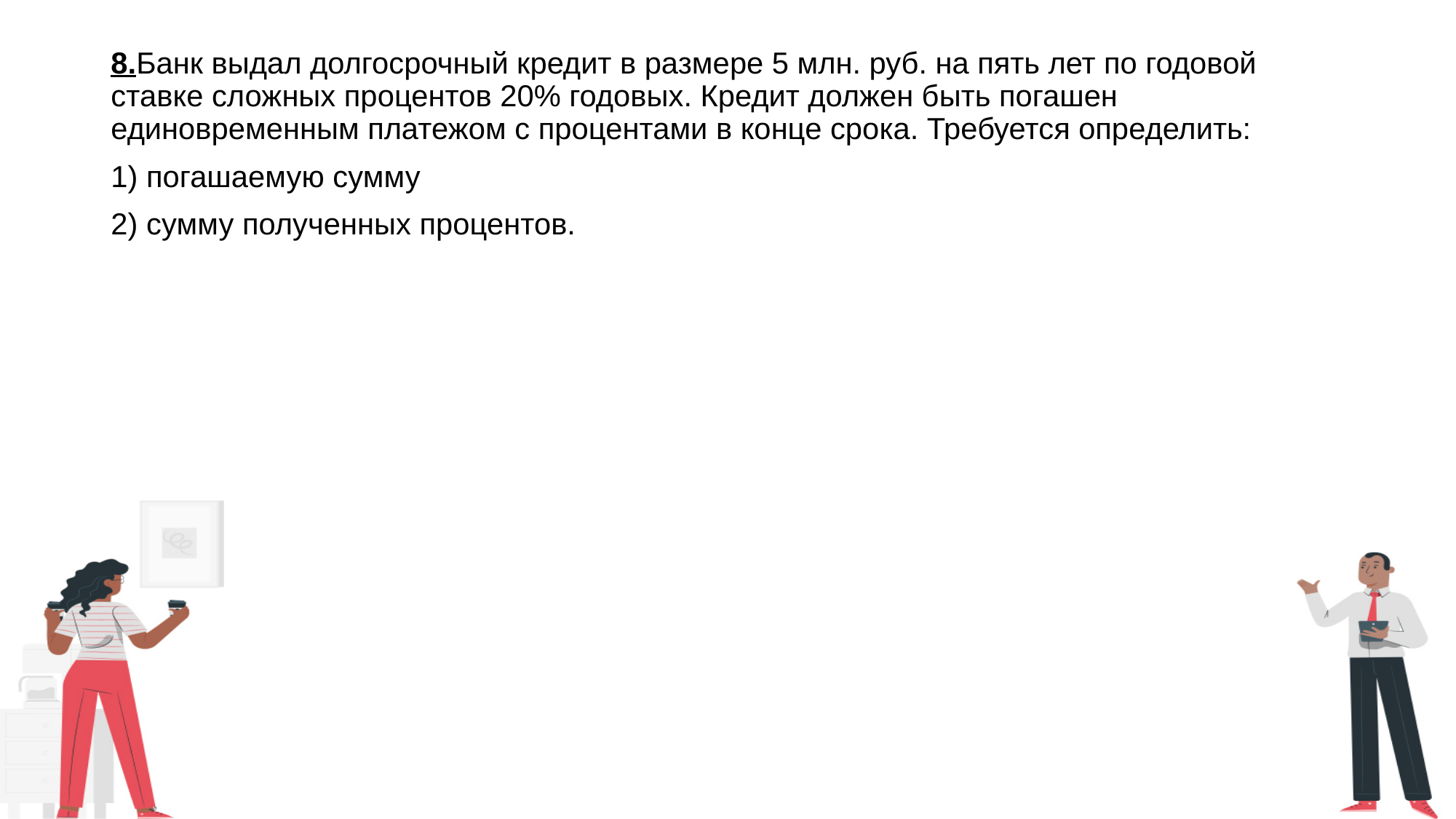

8.Банк выдал долгосрочный кредит в размере 5 млн. руб. на пять лет по годовой ставке сложных процентов 20% годовых. Кредит должен быть погашен единовременным платежом с процентами в конце срока. Требуется определить:
1) погашаемую сумму
2) сумму полученных процентов.